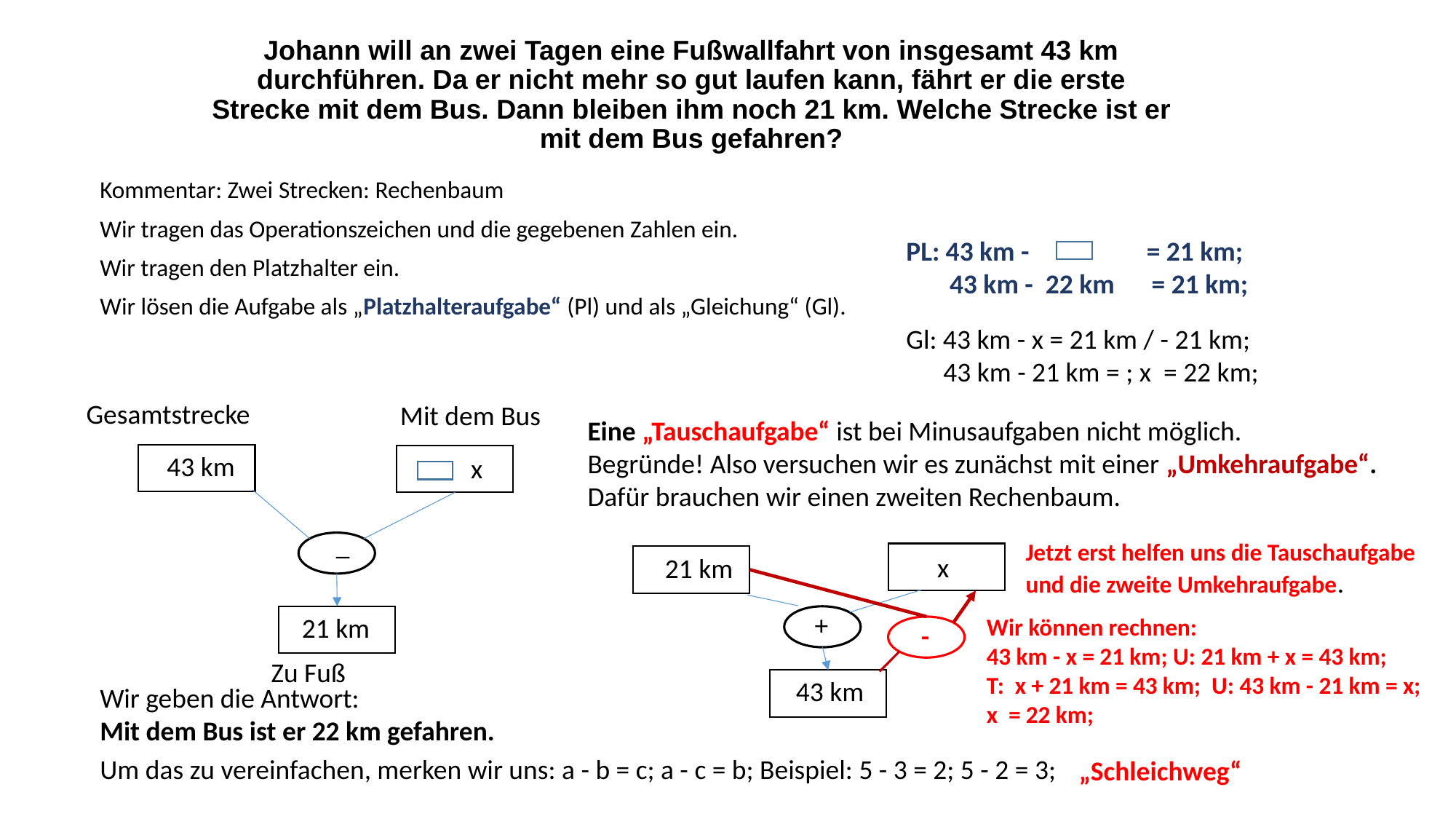

# Johann will an zwei Tagen eine Fußwallfahrt von insgesamt 43 km durchführen. Da er nicht mehr so gut laufen kann, fährt er die erste Strecke mit dem Bus. Dann bleiben ihm noch 21 km. Welche Strecke ist er mit dem Bus gefahren?
Kommentar: Zwei Strecken: Rechenbaum
Wir tragen das Operationszeichen und die gegebenen Zahlen ein.
PL: 43 km -                   = 21 km;
       43 km -  22 km      = 21 km;

Wir tragen den Platzhalter ein.
Wir lösen die Aufgabe als „Platzhalteraufgabe“ (Pl) und als „Gleichung“ (Gl).

Gl: 43 km - x = 21 km / - 21 km;
      43 km - 21 km = ; x  = 22 km;

Gesamtstrecke
Mit dem Bus
Eine „Tauschaufgabe“ ist bei Minusaufgaben nicht möglich.
Begründe! Also versuchen wir es zunächst mit einer „Umkehraufgabe“.
Dafür brauchen wir einen zweiten Rechenbaum.

43 km

x

_
Jetzt erst helfen uns die Tauschaufgabe und die zweite Umkehraufgabe.

x
21 km

+
21 km

Wir können rechnen:
43 km - x = 21 km; U: 21 km + x = 43 km;
T:  x + 21 km = 43 km;  U: 43 km - 21 km = x;
x  = 22 km;

-

Zu Fuß
43 km

Wir geben die Antwort:
Mit dem Bus ist er 22 km gefahren.
Um das zu vereinfachen, merken wir uns: a - b = c; a - c = b; Beispiel: 5 - 3 = 2; 5 - 2 = 3;
 „Schleichweg“